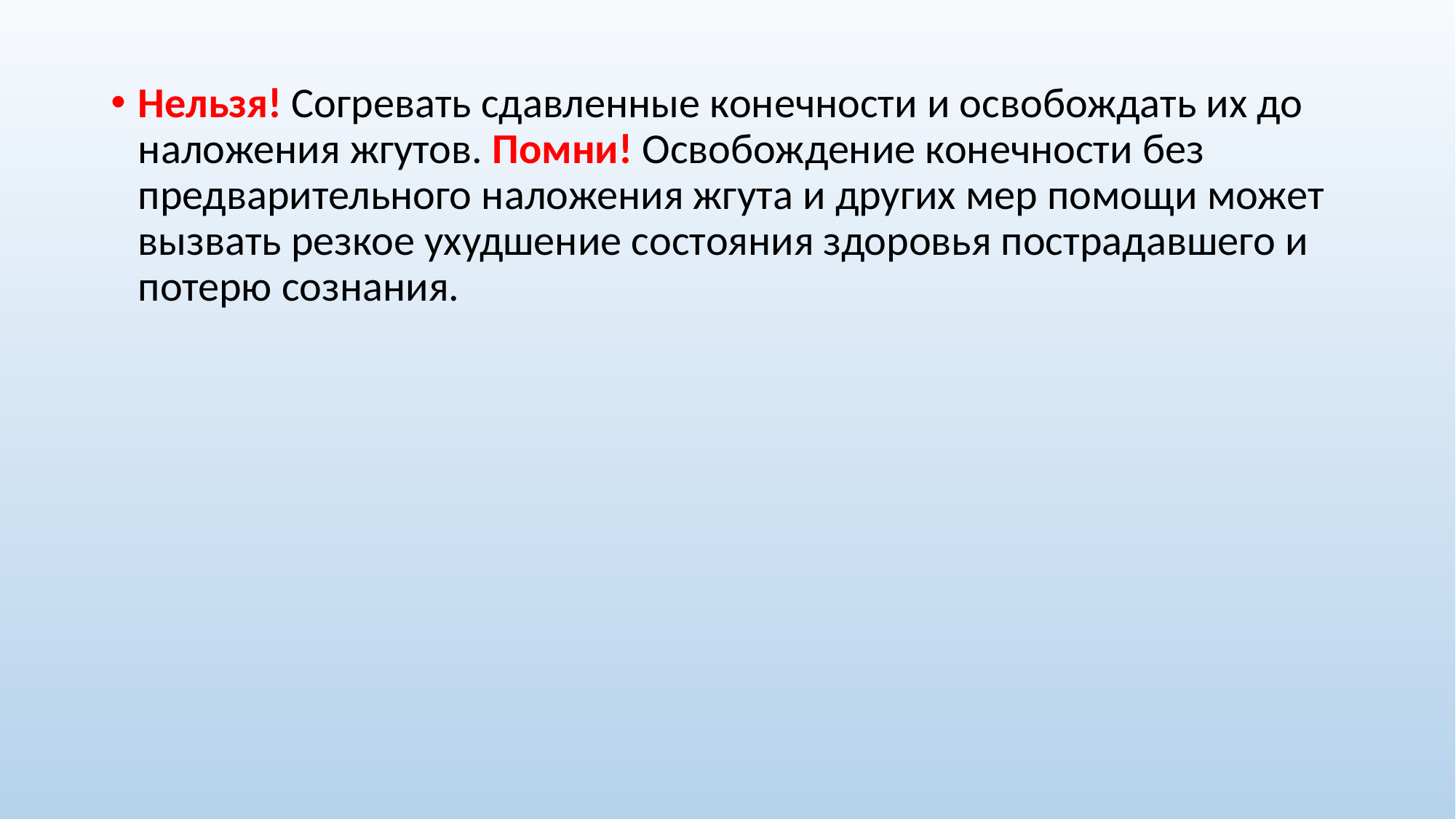

Нельзя! Согревать сдавленные конечности и освобождать их до наложения жгутов. Помни! Освобождение конечности без предварительного наложения жгута и других мер помощи может вызвать резкое ухудшение состояния здоровья пострадавшего и потерю сознания.